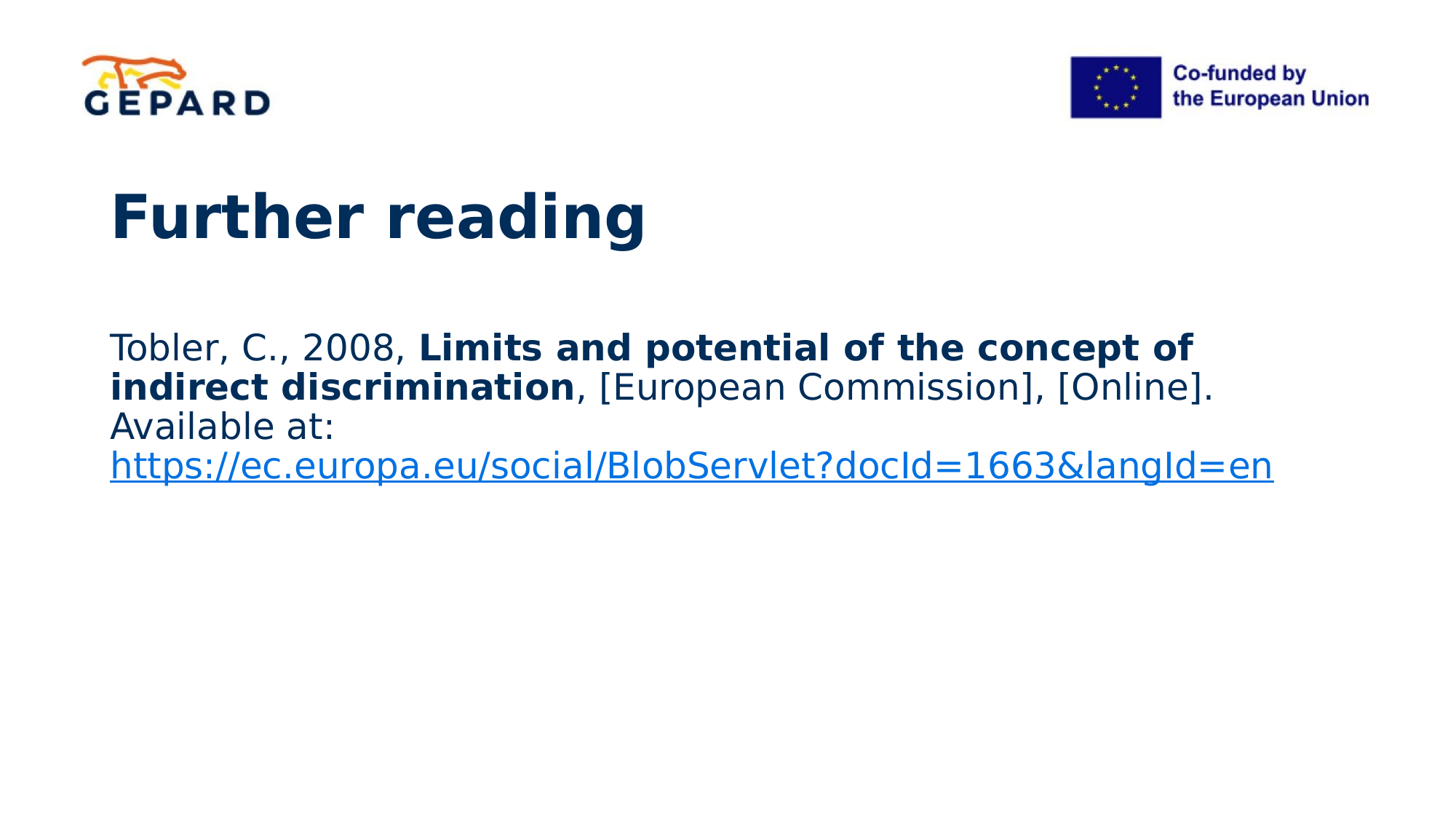

# Further reading
Tobler, C., 2008, Limits and potential of the concept of indirect discrimination, [European Commission], [Online]. Available at: https://ec.europa.eu/social/BlobServlet?docId=1663&langId=en